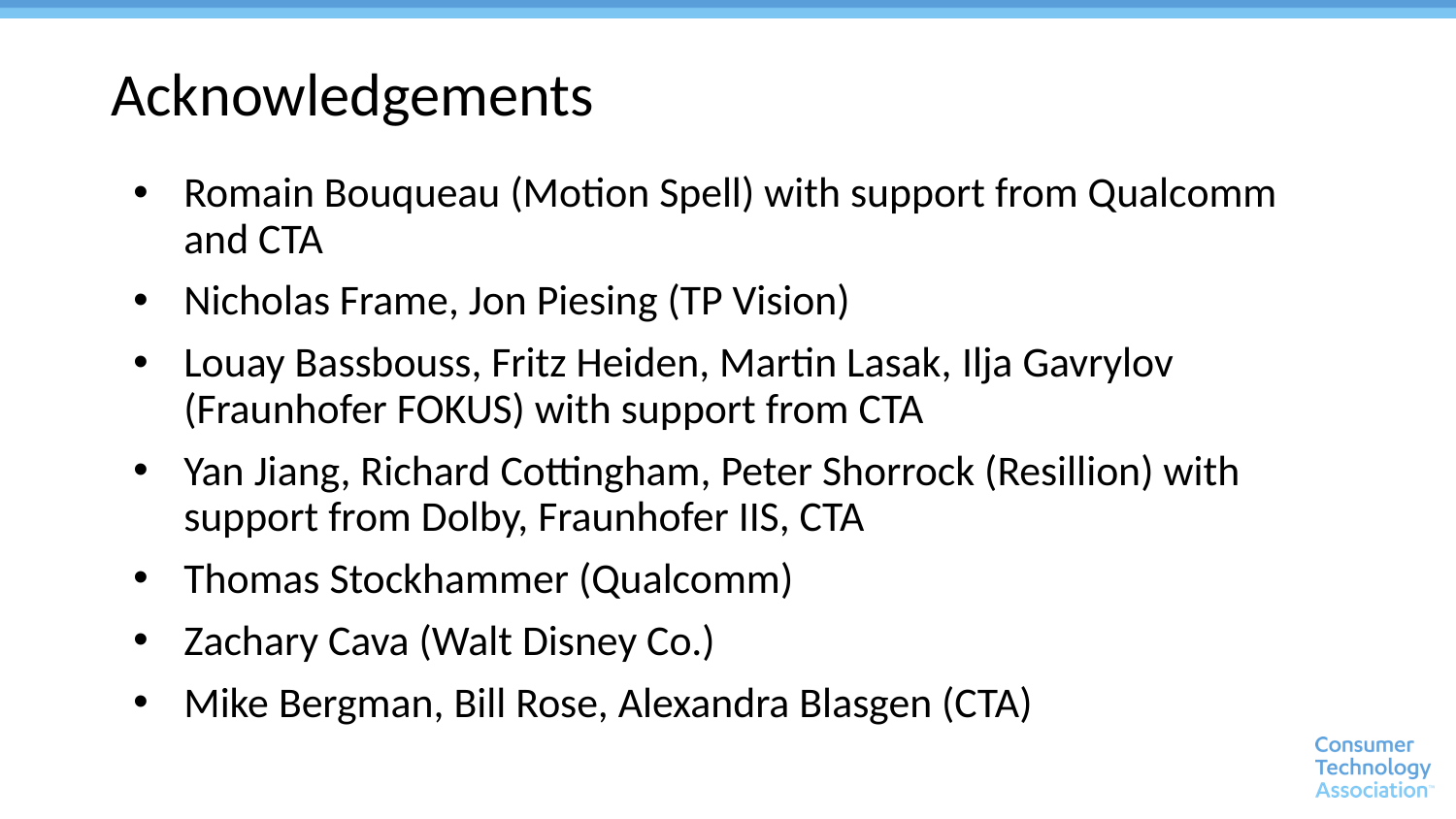

# Acknowledgements
Romain Bouqueau (Motion Spell) with support from Qualcomm and CTA
Nicholas Frame, Jon Piesing (TP Vision)
Louay Bassbouss, Fritz Heiden, Martin Lasak, Ilja Gavrylov (Fraunhofer FOKUS) with support from CTA
Yan Jiang, Richard Cottingham, Peter Shorrock (Resillion) with support from Dolby, Fraunhofer IIS, CTA
Thomas Stockhammer (Qualcomm)
Zachary Cava (Walt Disney Co.)
Mike Bergman, Bill Rose, Alexandra Blasgen (CTA)